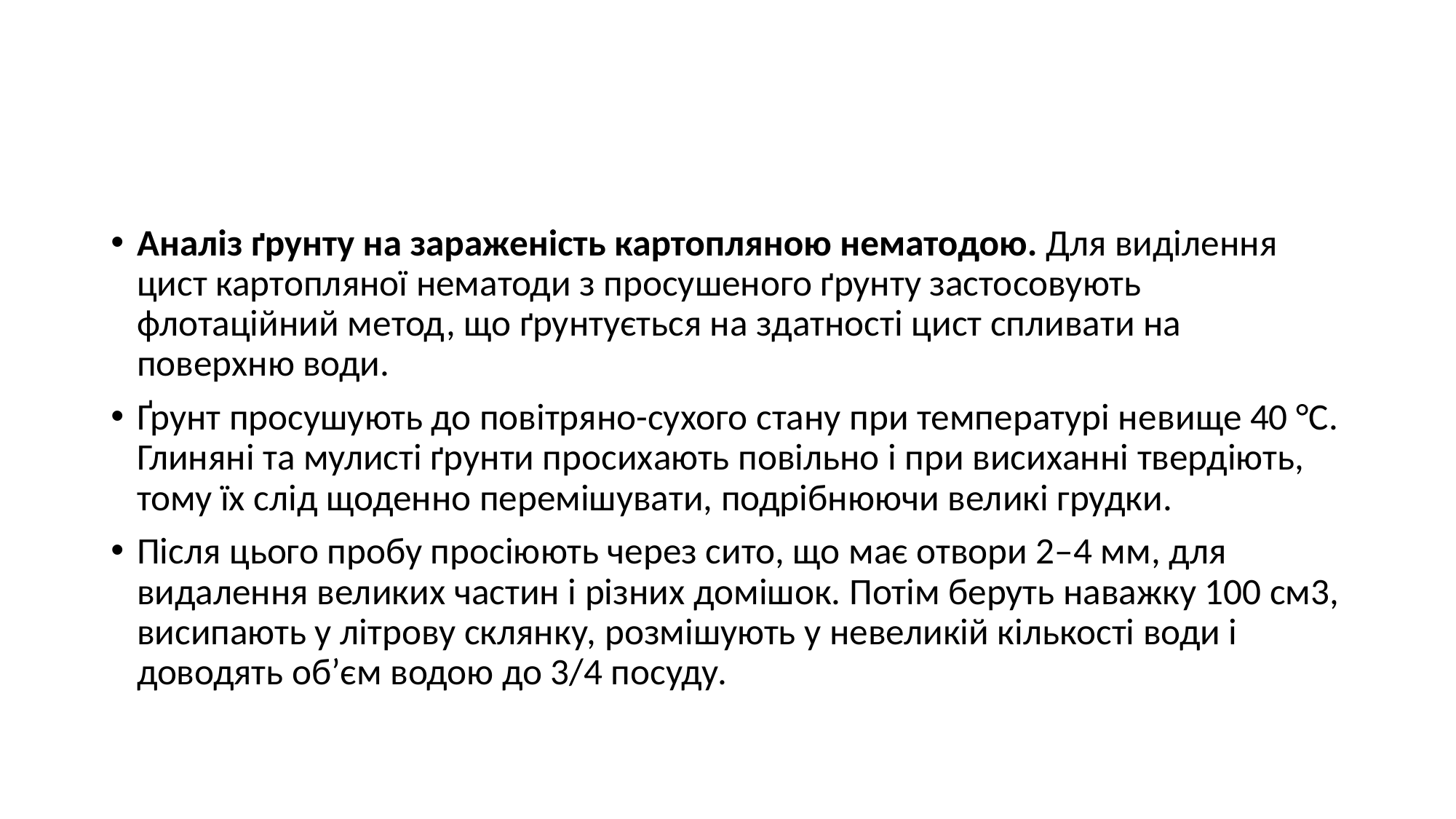

#
Аналіз ґрунту на зараженість картопляною нематодою. Для виділення цист картопляної нематоди з просушеного ґрунту застосовують флотаційний метод, що ґрунтується на здатності цист спливати на поверхню води.
Ґрунт просушують до повітряно-сухого стану при температурі невище 40 °С. Глиняні та мулисті ґрунти просихають повільно і при висиханні твердіють, тому їх слід щоденно перемішувати, подрібнюючи великі грудки.
Після цього пробу просіюють через сито, що має отвори 2–4 мм, для видалення великих частин і різних домішок. Потім беруть наважку 100 см3, висипають у літрову склянку, розмішують у невеликій кількості води і доводять об’єм водою до 3/4 посуду.